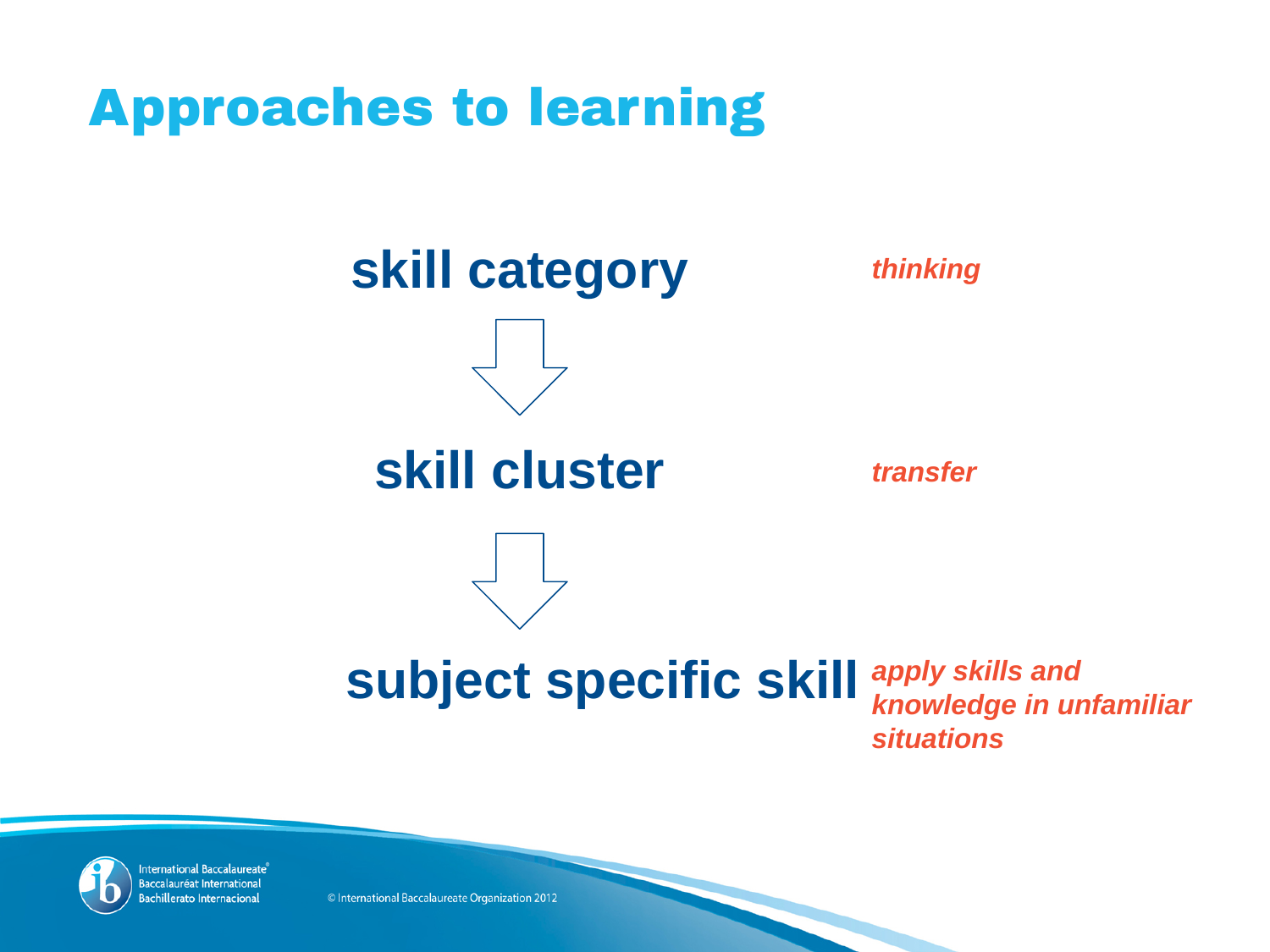

Approaches to learning
skill category

skill cluster

subject specific skill
thinking
transfer
apply skills and knowledge in unfamiliar situations